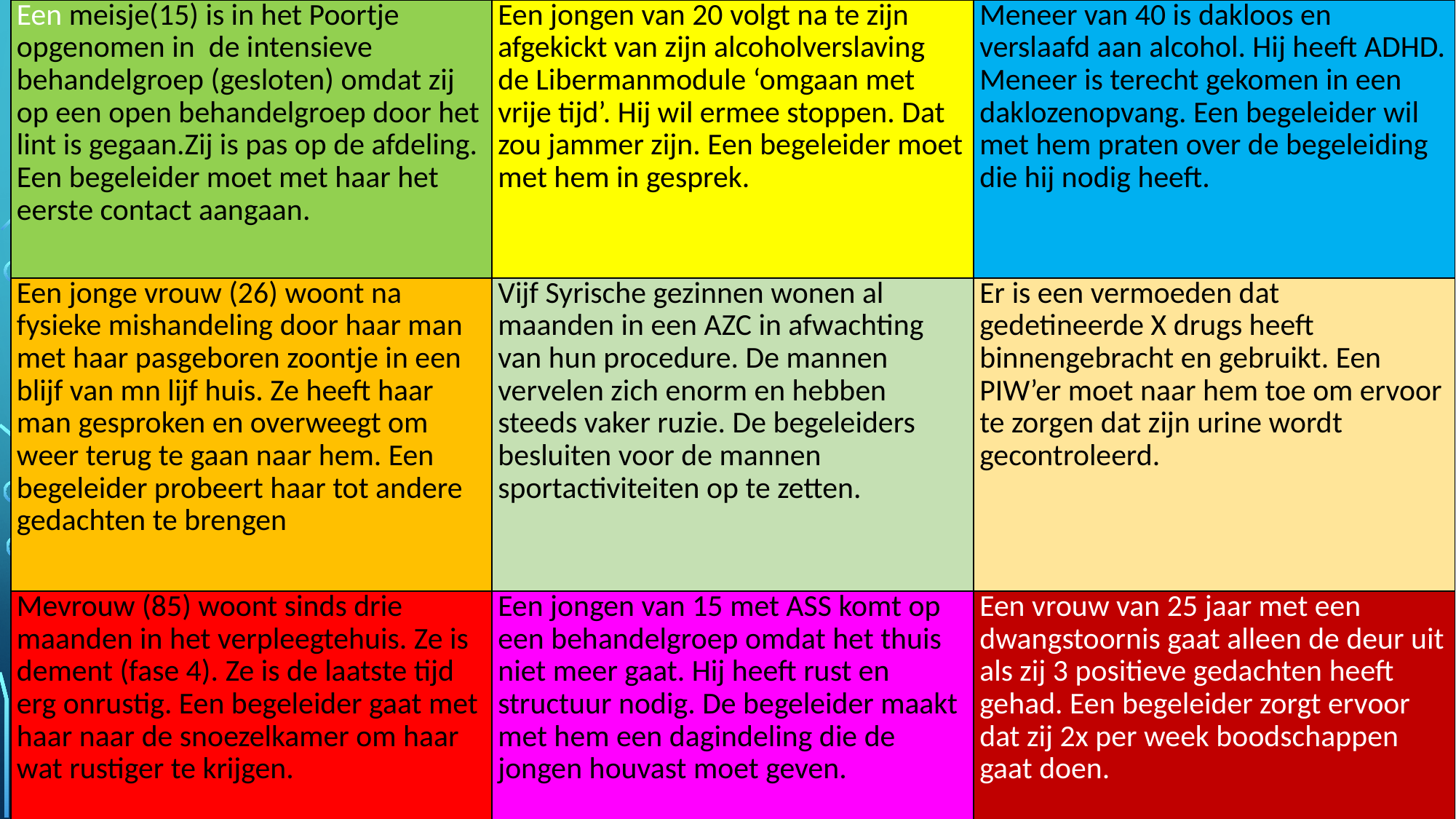

| Een meisje(15) is in het Poortje opgenomen in de intensieve behandelgroep (gesloten) omdat zij op een open behandelgroep door het lint is gegaan.Zij is pas op de afdeling. Een begeleider moet met haar het eerste contact aangaan. | Een jongen van 20 volgt na te zijn afgekickt van zijn alcoholverslaving de Libermanmodule ‘omgaan met vrije tijd’. Hij wil ermee stoppen. Dat zou jammer zijn. Een begeleider moet met hem in gesprek. | Meneer van 40 is dakloos en verslaafd aan alcohol. Hij heeft ADHD. Meneer is terecht gekomen in een daklozenopvang. Een begeleider wil met hem praten over de begeleiding die hij nodig heeft. |
| --- | --- | --- |
| Een jonge vrouw (26) woont na fysieke mishandeling door haar man met haar pasgeboren zoontje in een blijf van mn lijf huis. Ze heeft haar man gesproken en overweegt om weer terug te gaan naar hem. Een begeleider probeert haar tot andere gedachten te brengen | Vijf Syrische gezinnen wonen al maanden in een AZC in afwachting van hun procedure. De mannen vervelen zich enorm en hebben steeds vaker ruzie. De begeleiders besluiten voor de mannen sportactiviteiten op te zetten. | Er is een vermoeden dat gedetineerde X drugs heeft binnengebracht en gebruikt. Een PIW’er moet naar hem toe om ervoor te zorgen dat zijn urine wordt gecontroleerd. |
| Mevrouw (85) woont sinds drie maanden in het verpleegtehuis. Ze is dement (fase 4). Ze is de laatste tijd erg onrustig. Een begeleider gaat met haar naar de snoezelkamer om haar wat rustiger te krijgen. | Een jongen van 15 met ASS komt op een behandelgroep omdat het thuis niet meer gaat. Hij heeft rust en structuur nodig. De begeleider maakt met hem een dagindeling die de jongen houvast moet geven. | Een vrouw van 25 jaar met een dwangstoornis gaat alleen de deur uit als zij 3 positieve gedachten heeft gehad. Een begeleider zorgt ervoor dat zij 2x per week boodschappen gaat doen. |